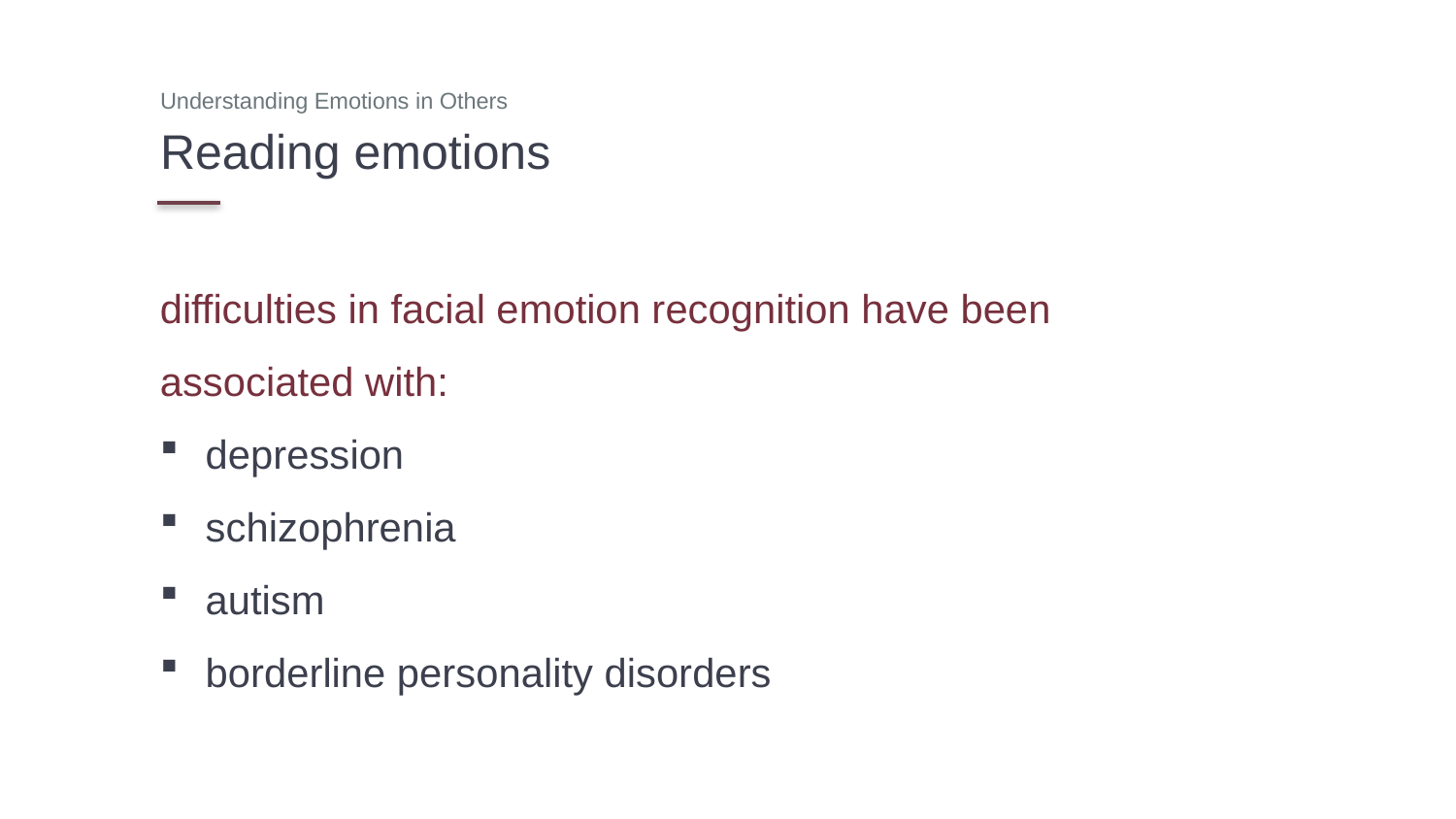

Understanding Emotions in Others
# Reading emotions
difficulties in facial emotion recognition have been associated with:
depression
schizophrenia
autism
borderline personality disorders